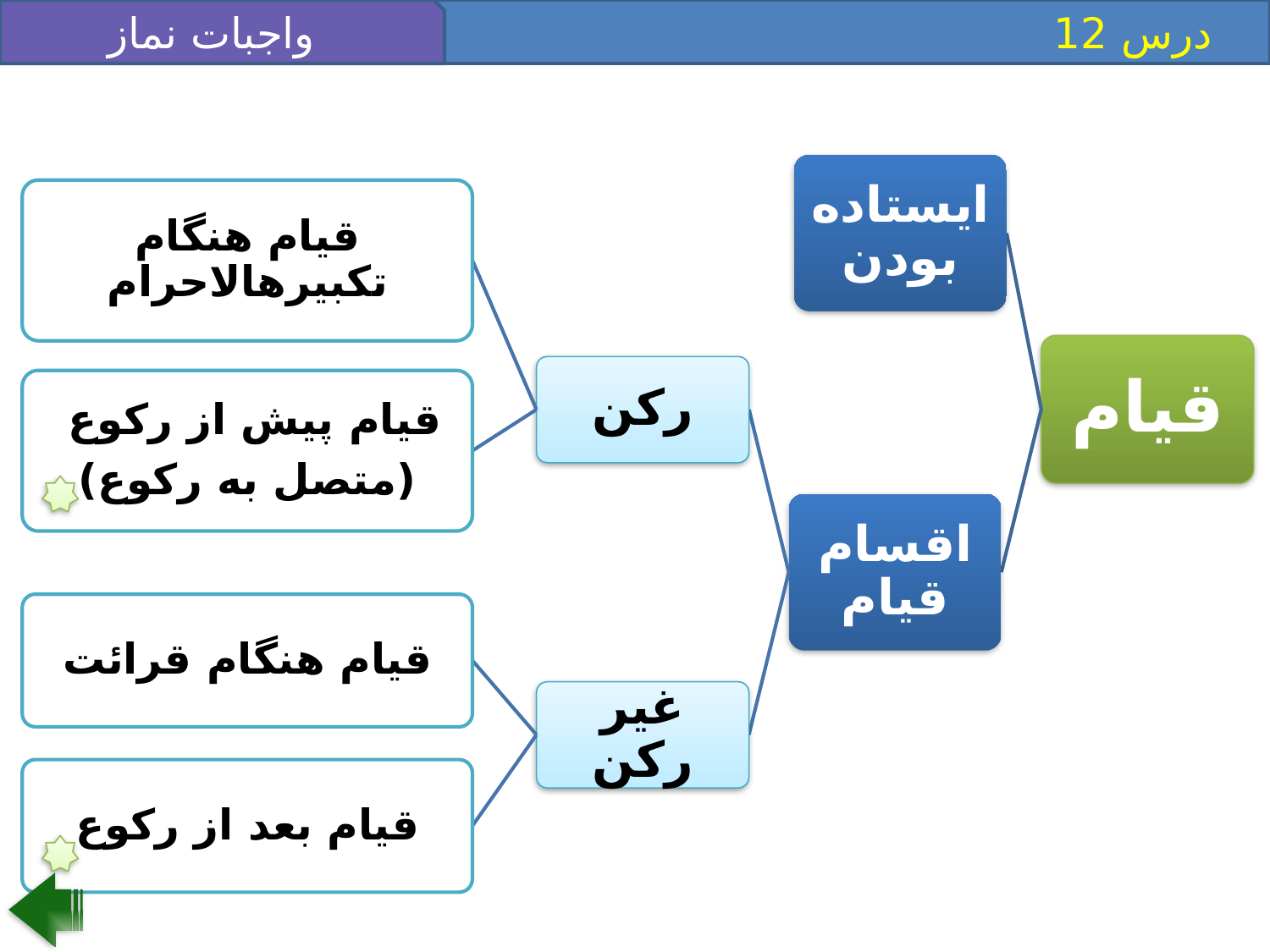

واجبات نماز 2
 درس 12
ایستاده بودن

قيام هنگام تكبيره‏الاحرام

قیام
رکن

قیام پیش از رکوع
(متصل به رکوع)

اقسام قیام

غیر رکن
قیام هنگام قرائت

قیام بعد از رکوع